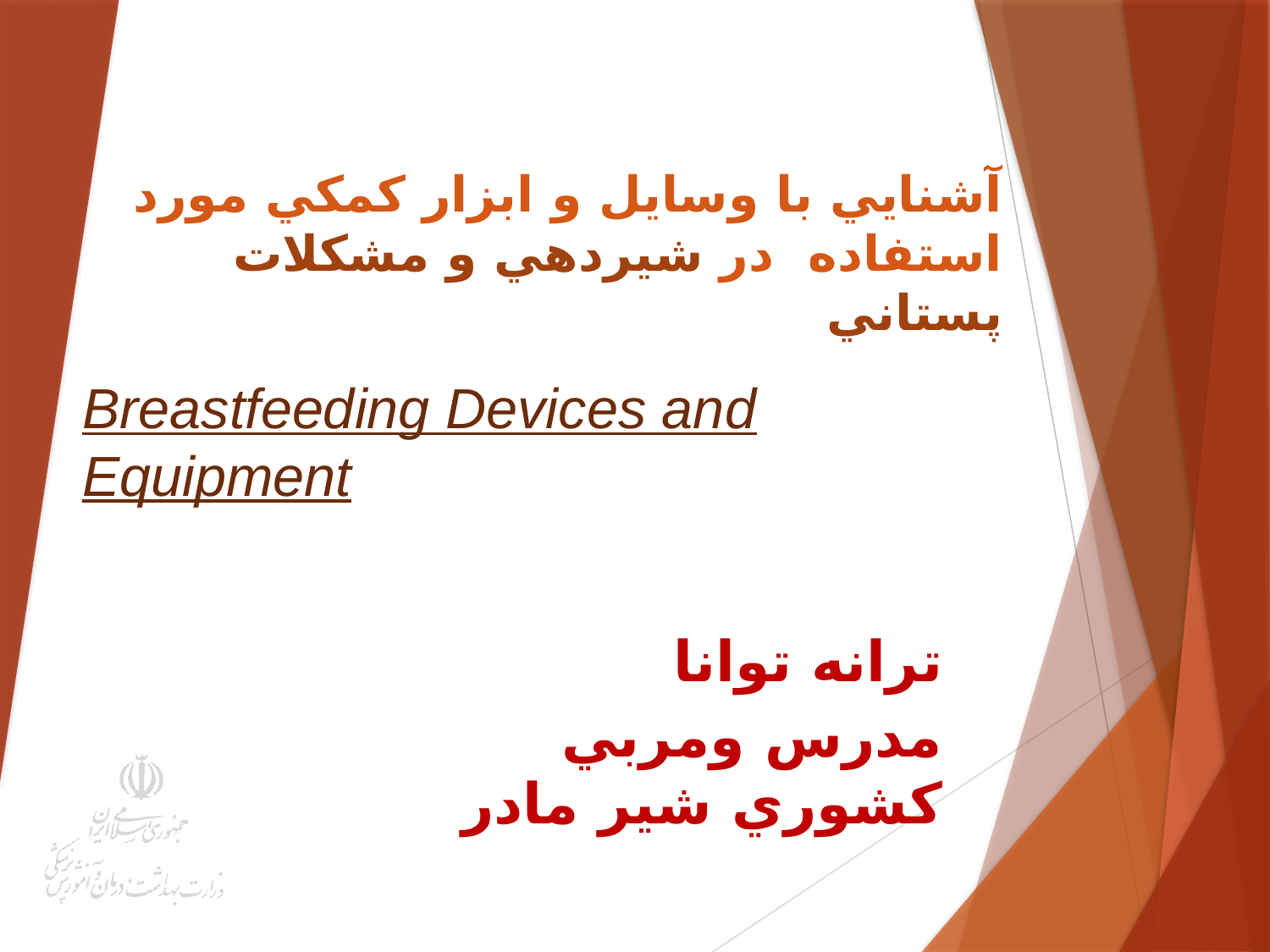

آشنايي با وسايل و ابزار كمكي مورد استفاده  در شیردهي و مشكلات پستاني
Breastfeeding Devices and Equipment
ترانه توانا
مدرس ومربي كشوري شير مادر